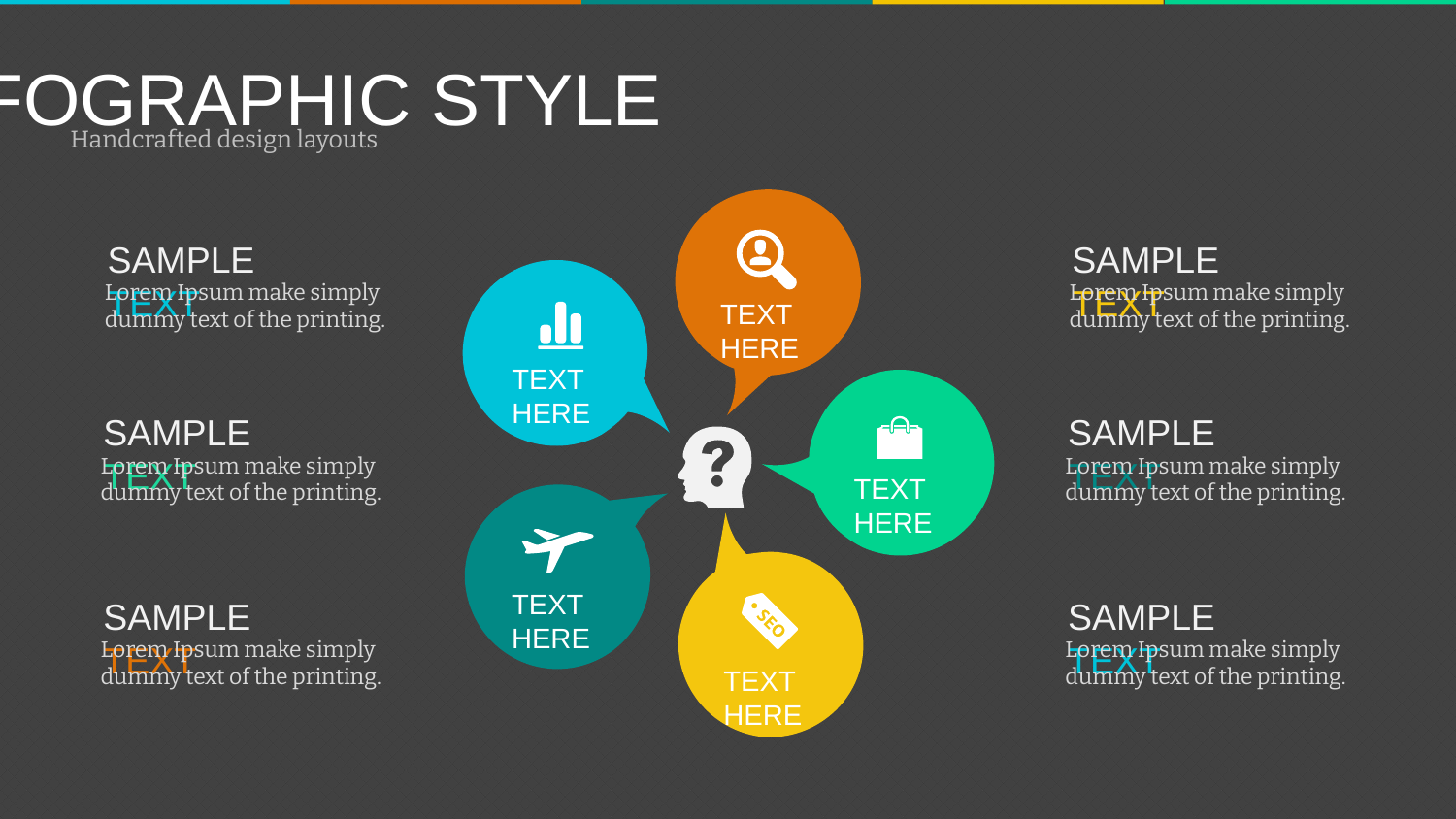

INFOGRAPHIC STYLE
Handcrafted design layouts

SAMPLE TEXT

SAMPLE TEXT

Lorem Ipsum make simply dummy text of the printing.
Lorem Ipsum make simply dummy text of the printing.
TEXT HERE

TEXT HERE

SAMPLE TEXT
SAMPLE TEXT

Lorem Ipsum make simply dummy text of the printing.
Lorem Ipsum make simply dummy text of the printing.
TEXT HERE

TEXT HERE
SAMPLE TEXT
SAMPLE TEXT

Lorem Ipsum make simply dummy text of the printing.
Lorem Ipsum make simply dummy text of the printing.
TEXT HERE